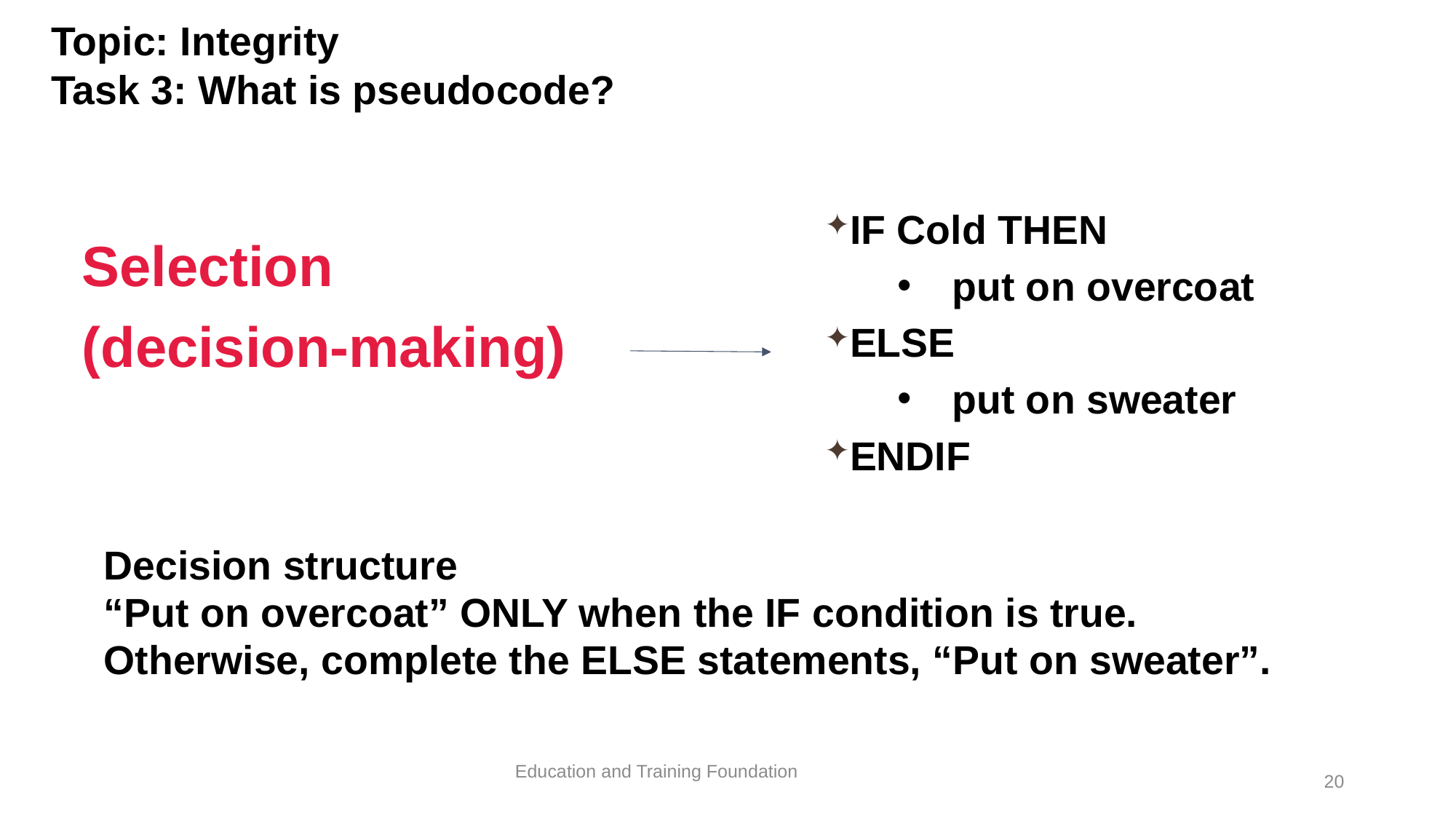

Topic: Integrity
Task 3: What is pseudocode?

IF Cold THEN
put on overcoat
ELSE
put on sweater
ENDIF

# Selection (decision-making)
Decision structure
“Put on overcoat” ONLY when the IF condition is true.
Otherwise, complete the ELSE statements, “Put on sweater”.
Education and Training Foundation
20